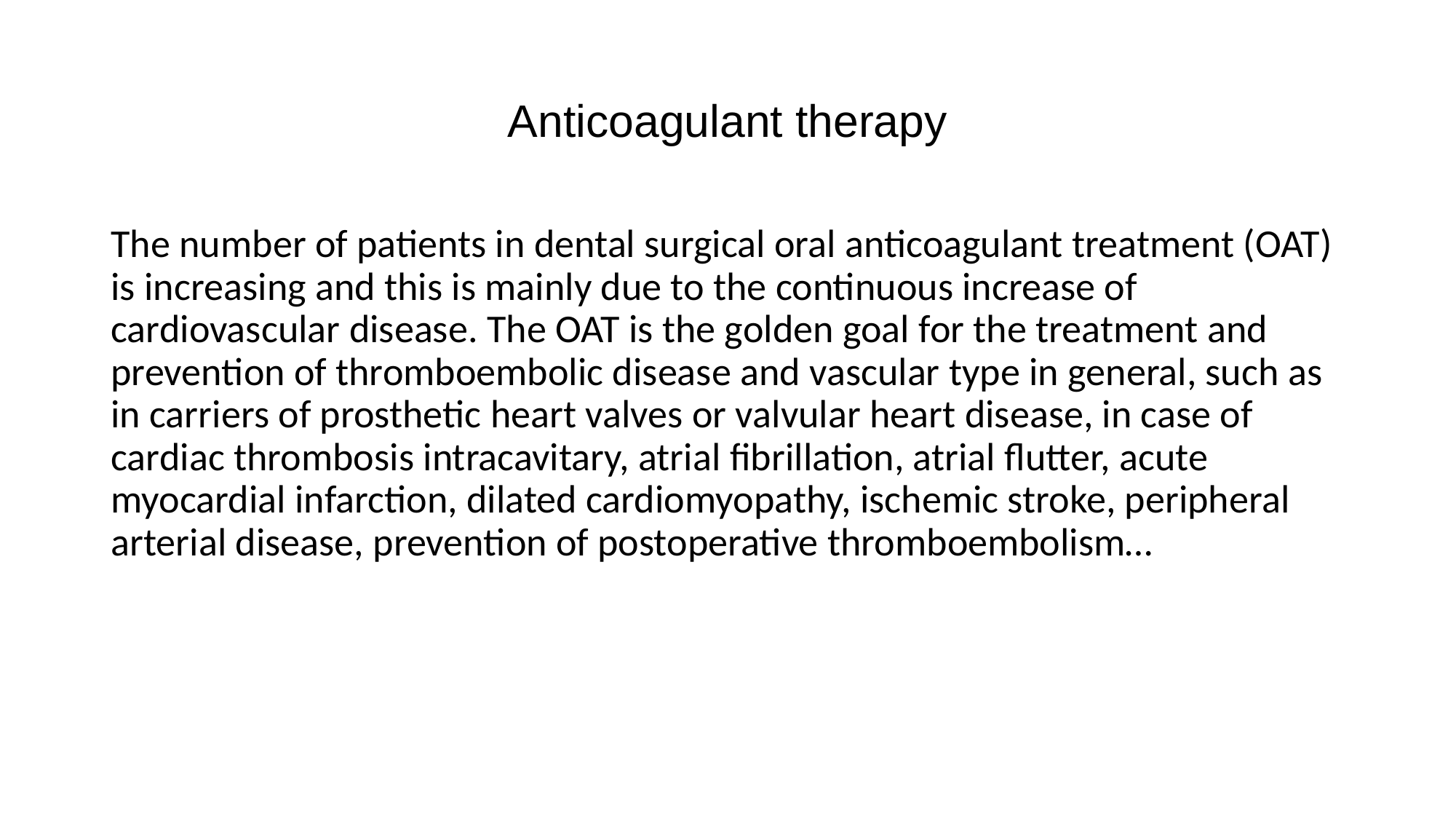

# Anticoagulant therapy
The number of patients in dental surgical oral anticoagulant treatment (OAT) is increasing and this is mainly due to the continuous increase of cardiovascular disease. The OAT is the golden goal for the treatment and prevention of thromboembolic disease and vascular type in general, such as in carriers of prosthetic heart valves or valvular heart disease, in case of cardiac thrombosis intracavitary, atrial fibrillation, atrial flutter, acute myocardial infarction, dilated cardiomyopathy, ischemic stroke, peripheral arterial disease, prevention of postoperative thromboembolism…